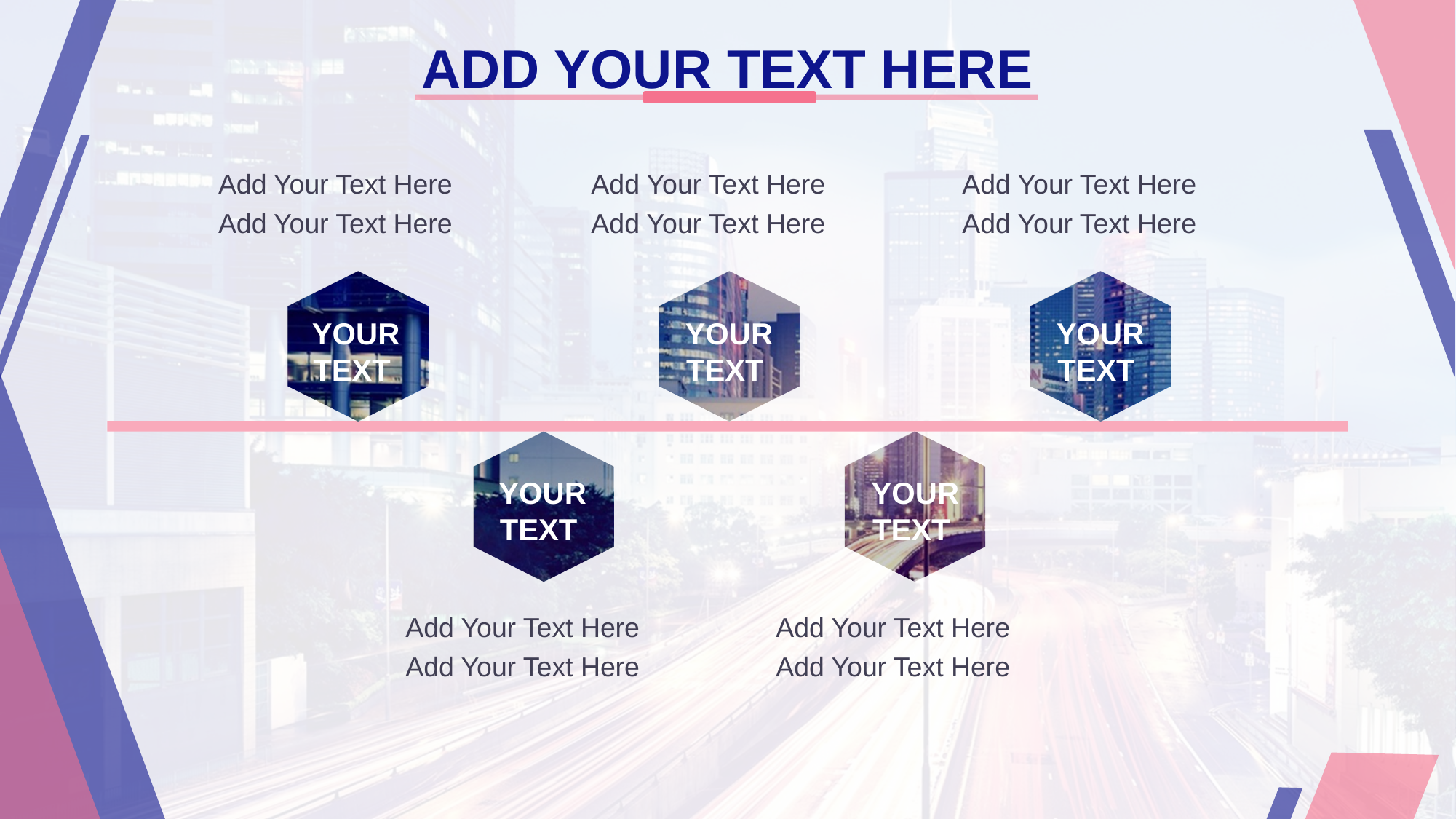

ADD YOUR TEXT HERE

Add Your Text Here  Add Your Text Here
Add Your Text Here  Add Your Text Here
Add Your Text Here  Add Your Text Here

YOUR
TEXT

YOUR
TEXT

YOUR
TEXT

YOUR
TEXT

YOUR
TEXT
Add Your Text Here  Add Your Text Here
Add Your Text Here  Add Your Text Here